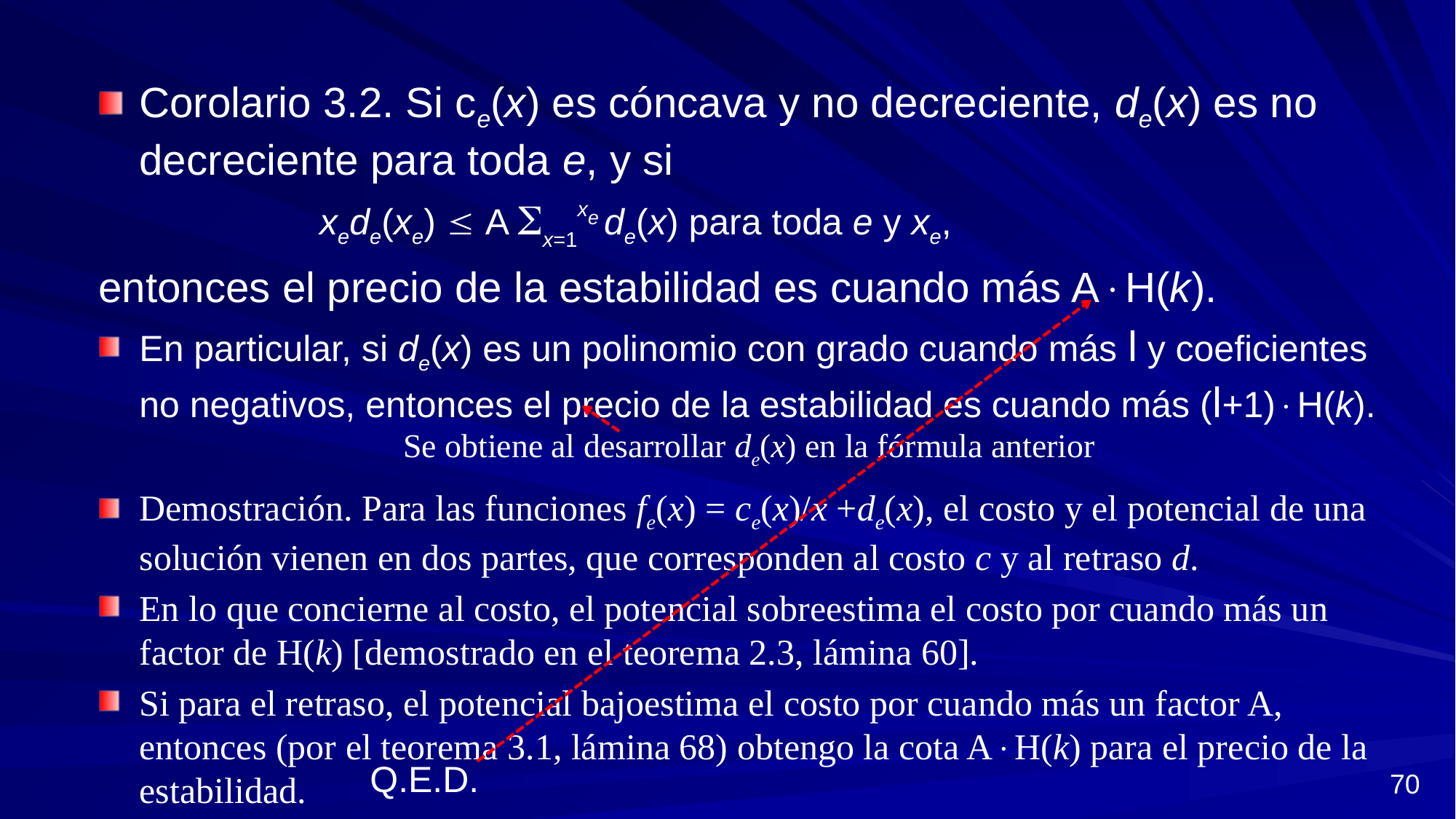

Corolario 3.2. Si ce(x) es cóncava y no decreciente, de(x) es no decreciente para toda e, y si
	           xede(xe) ≤ A Σx=1xe de(x) para toda e y xe,
entonces el precio de la estabilidad es cuando más A⋅H(k).
En particular, si de(x) es un polinomio con grado cuando más l y coeficientes no negativos, entonces el precio de la estabilidad es cuando más (l+1)⋅H(k).

Demostración. Para las funciones fe(x) = ce(x)/x +de(x), el costo y el potencial de una solución vienen en dos partes, que corresponden al costo c y al retraso d.
En lo que concierne al costo, el potencial sobreestima el costo por cuando más un factor de H(k) [demostrado en el teorema 2.3, lámina 60].
Si para el retraso, el potencial bajoestima el costo por cuando más un factor A, entonces (por el teorema 3.1, lámina 68) obtengo la cota A⋅H(k) para el precio de la estabilidad.
Se obtiene al desarrollar de(x) en la fórmula anterior
Q.E.D.
70